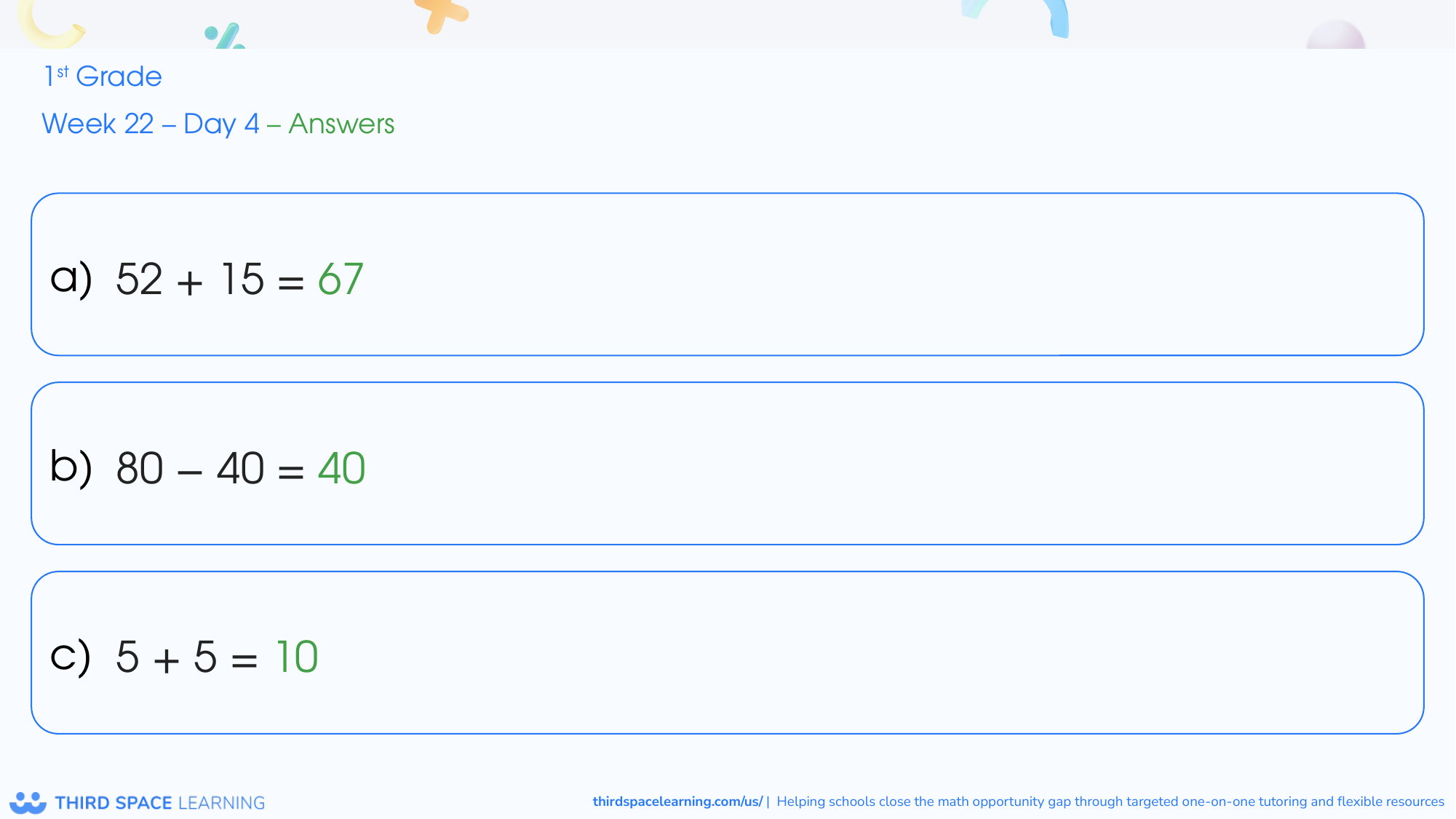

1st Grade
Week 22 – Day 4 – Answers
52 + 15 = 67
80 − 40 = 40
5 + 5 = 10